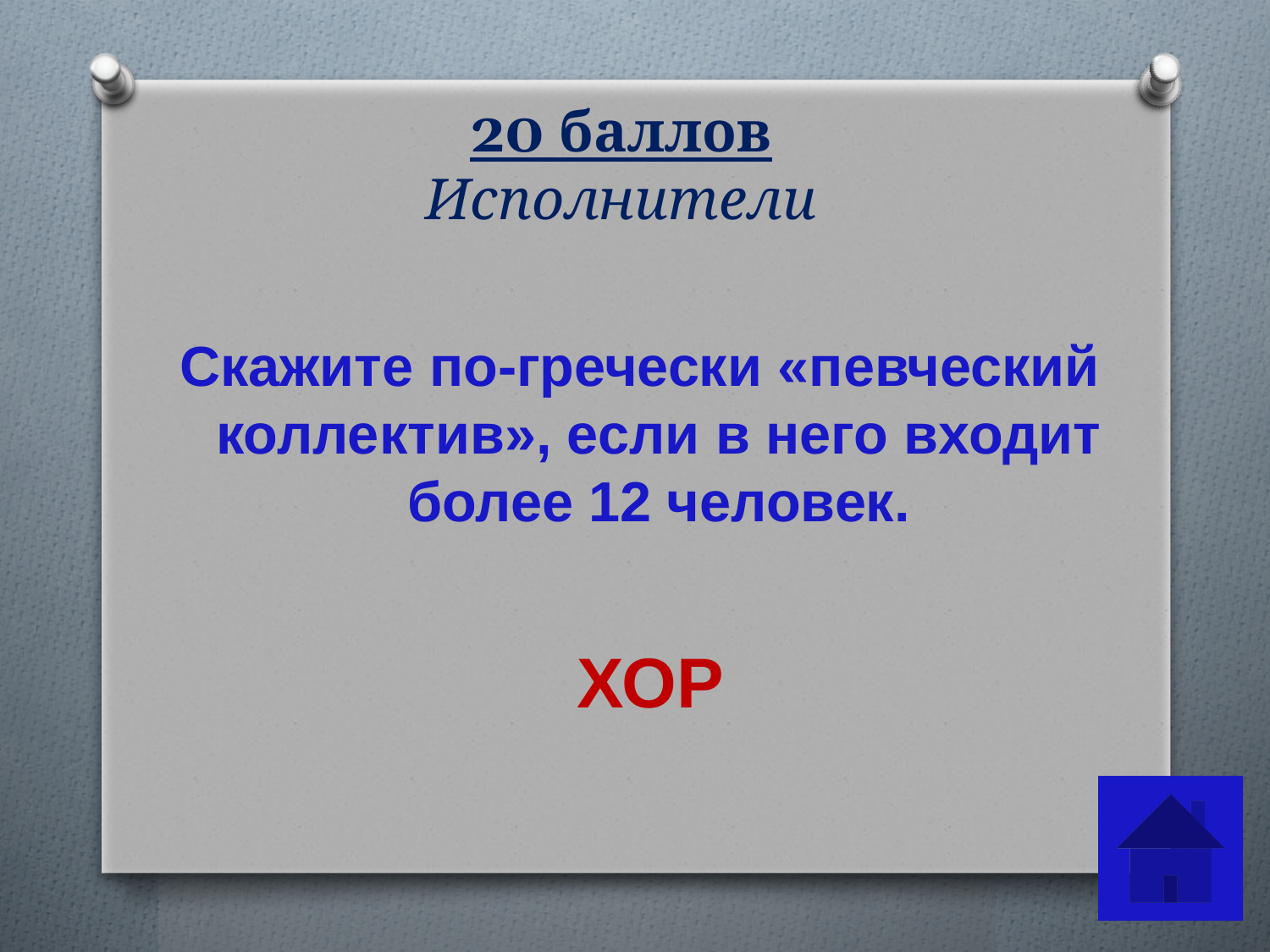

# 20 баллов Исполнители
Скажите по-гречески «певческий коллектив», если в него входит более 12 человек.

ХОР